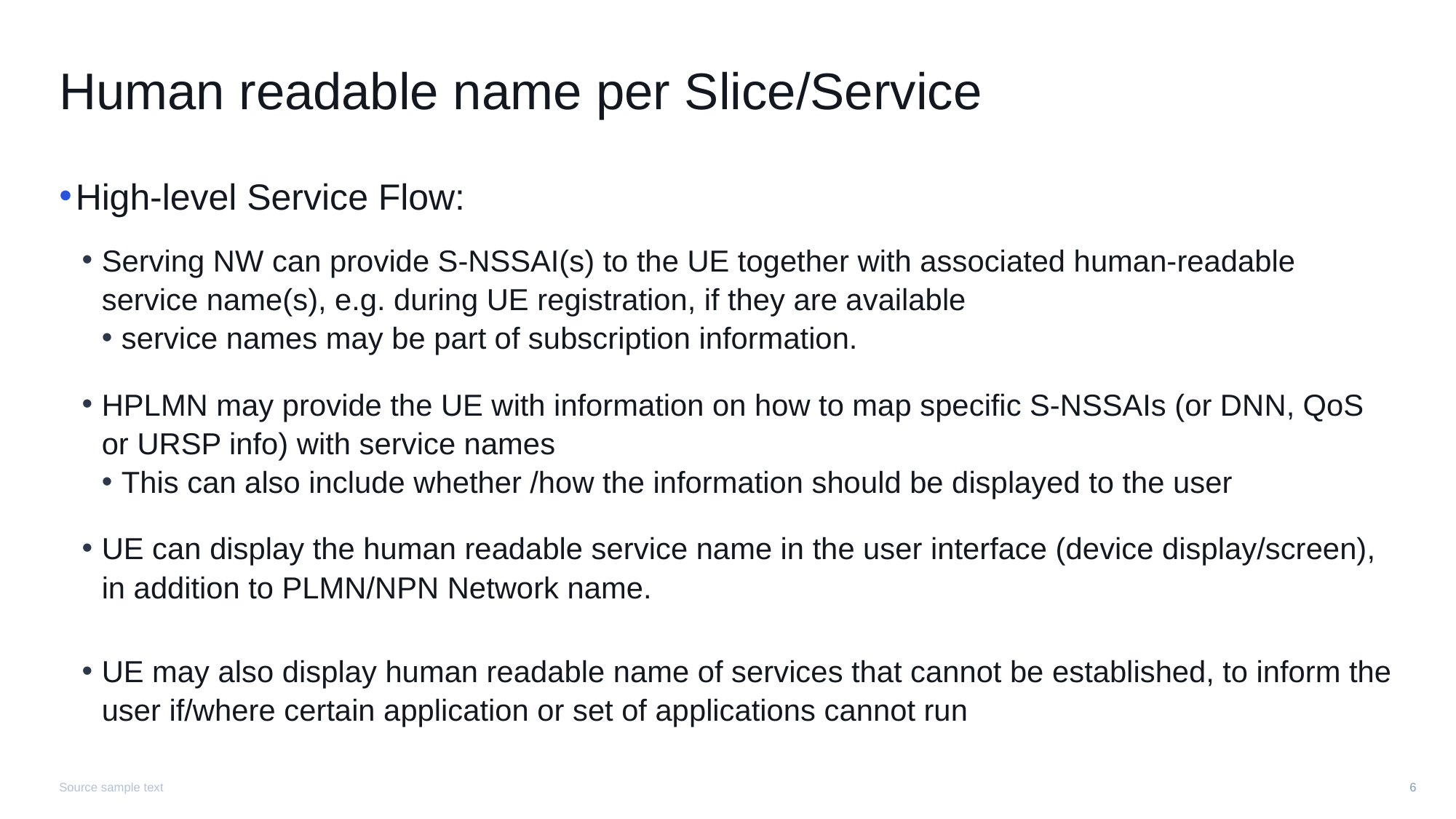

# Human readable name per Slice/Service
High-level Service Flow:
Serving NW can provide S-NSSAI(s) to the UE together with associated human-readable service name(s), e.g. during UE registration, if they are available
service names may be part of subscription information.
HPLMN may provide the UE with information on how to map specific S-NSSAIs (or DNN, QoS or URSP info) with service names
This can also include whether /how the information should be displayed to the user
UE can display the human readable service name in the user interface (device display/screen), in addition to PLMN/NPN Network name.

UE may also display human readable name of services that cannot be established, to inform the user if/where certain application or set of applications cannot run

Source sample text